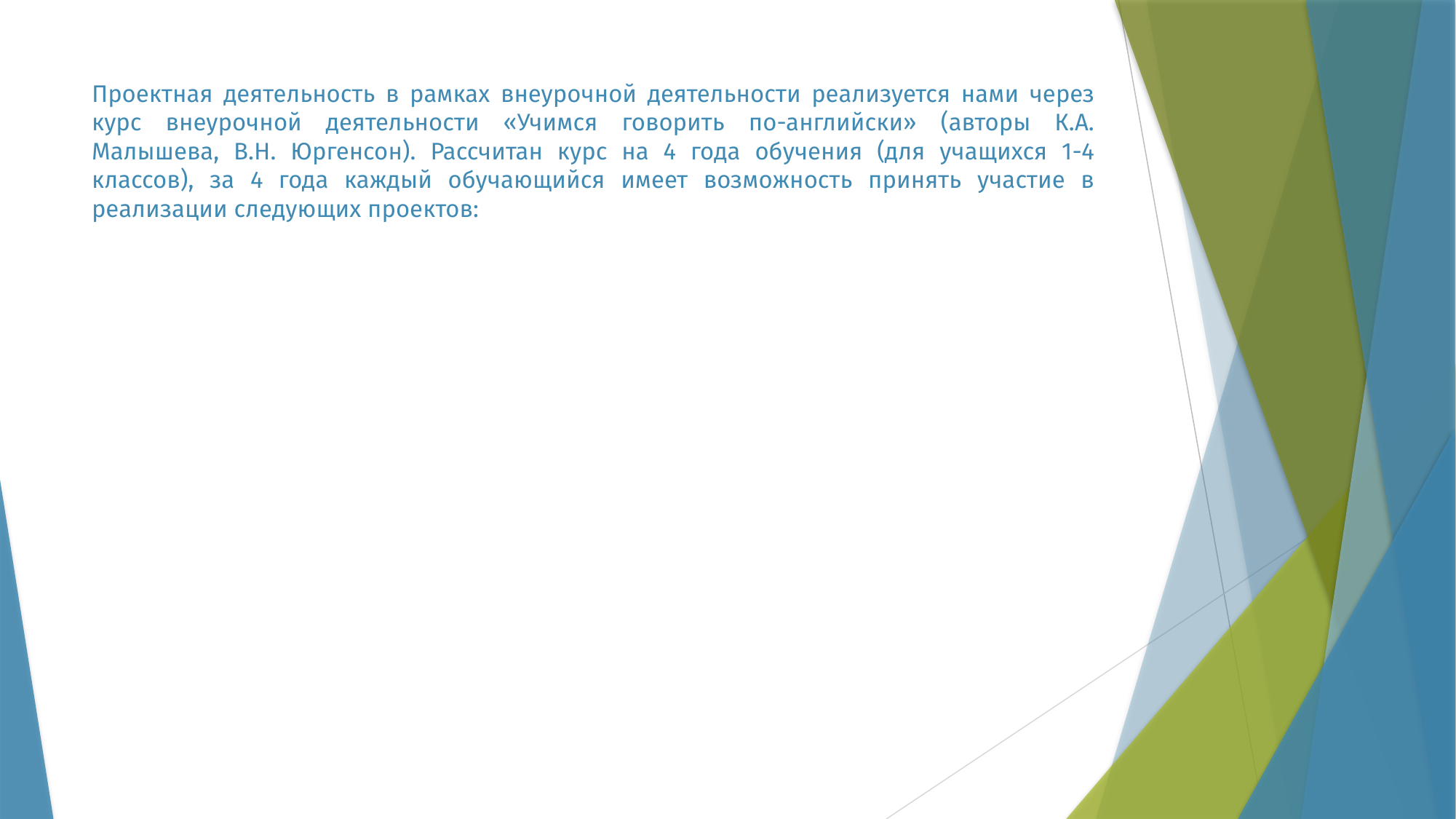

# Проектная деятельность в рамках внеурочной деятельности реализуется нами через курс внеурочной деятельности «Учимся говорить по-английски» (авторы К.А. Малышева, В.Н. Юргенсон). Рассчитан курс на 4 года обучения (для учащихся 1-4 классов), за 4 года каждый обучающийся имеет возможность принять участие в реализации следующих проектов: